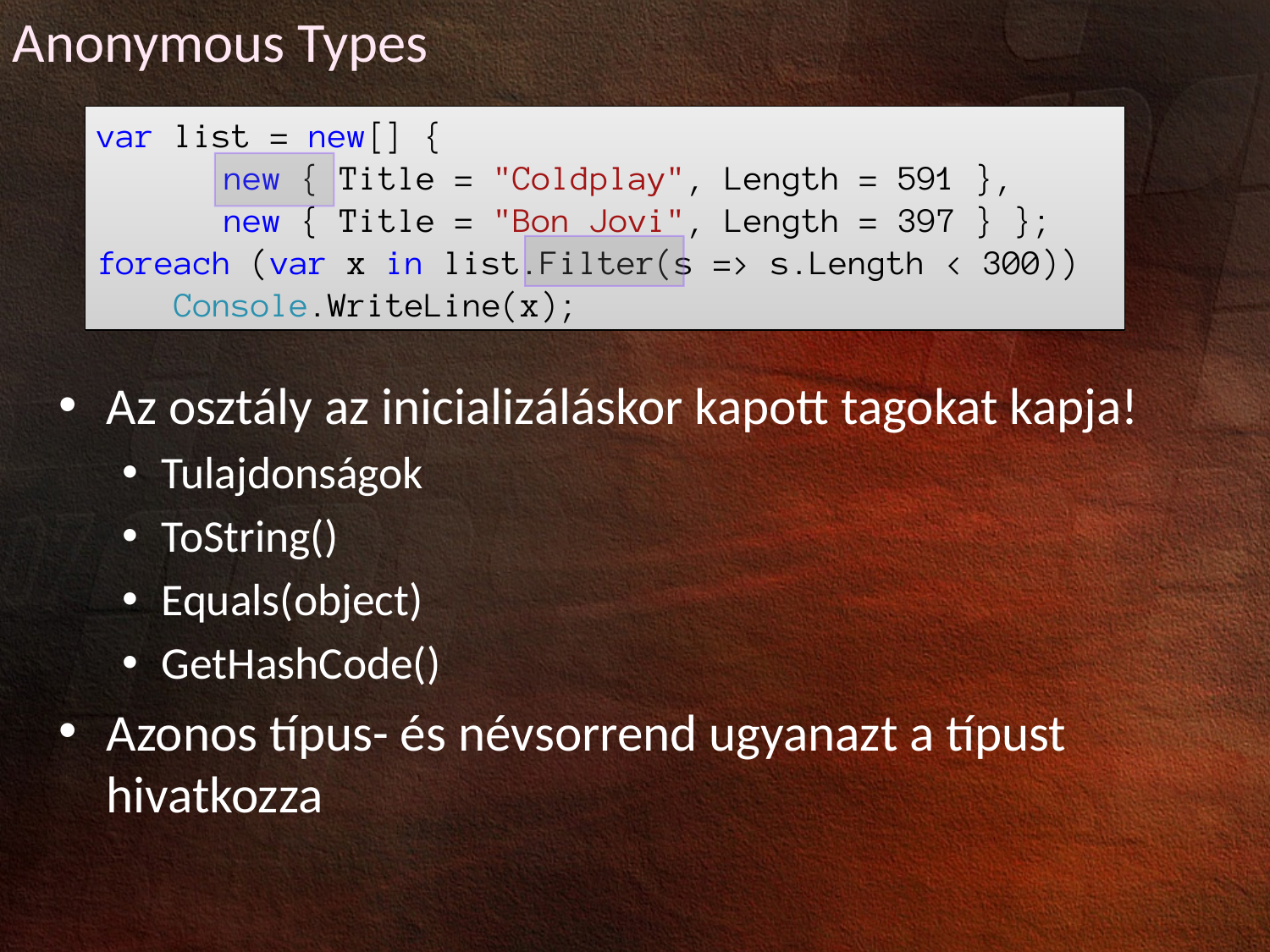

Anonymous Types
var list = new[] {
	new { Title = "Coldplay", Length = 591 },
	new { Title = "Bon Jovi", Length = 397 } };
foreach (var x in list.Filter(s => s.Length < 300))
    Console.WriteLine(x);

Az osztály az inicializáláskor kapott tagokat kapja!
Tulajdonságok
ToString()
Equals(object)
GetHashCode()
Azonos típus- és névsorrend ugyanazt a típust hivatkozza